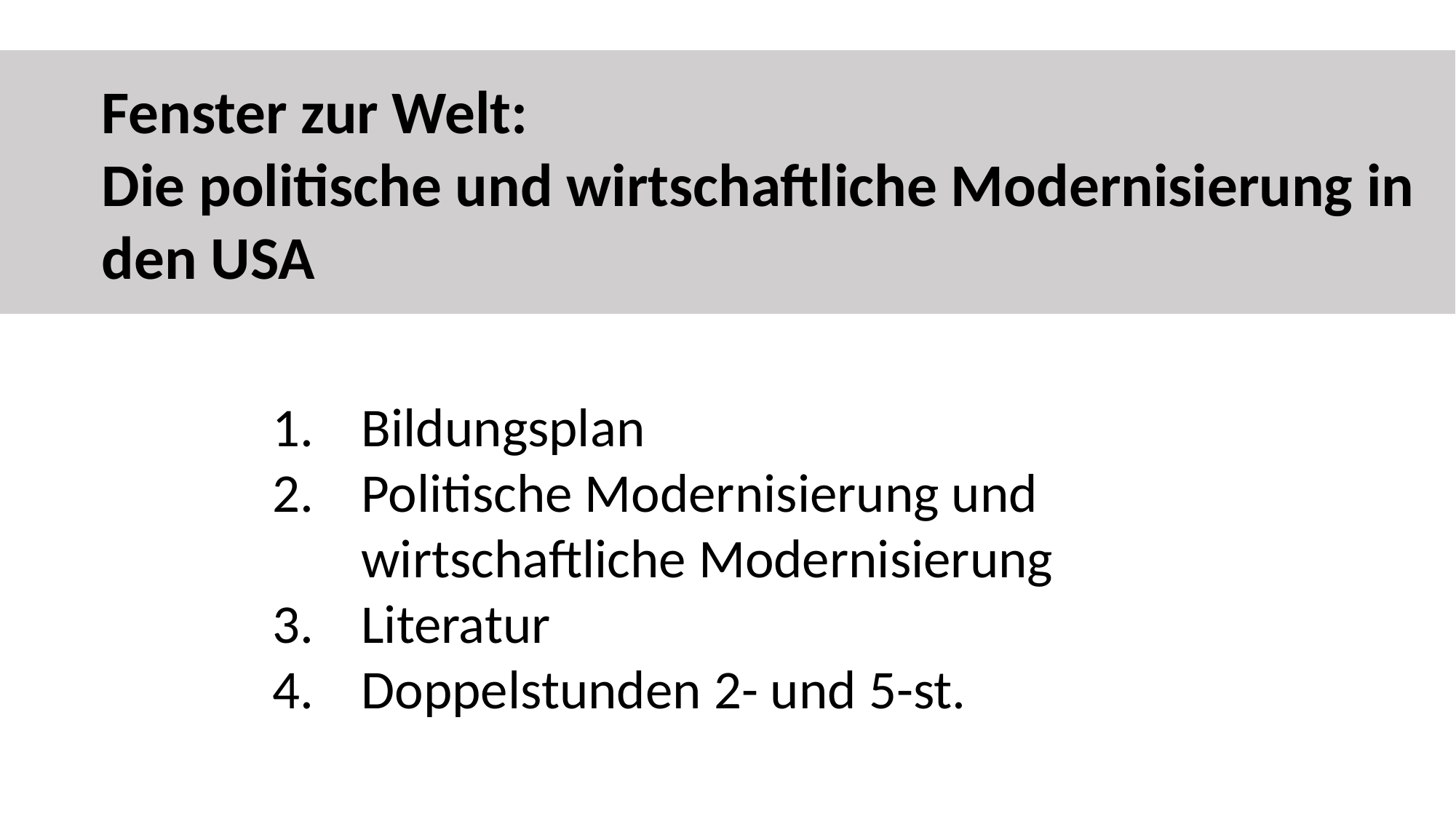

Fenster zur Welt:
Die politische und wirtschaftliche Modernisierung in den USA
Bildungsplan
Politische Modernisierung und wirtschaftliche Modernisierung
Literatur
Doppelstunden 2- und 5-st.